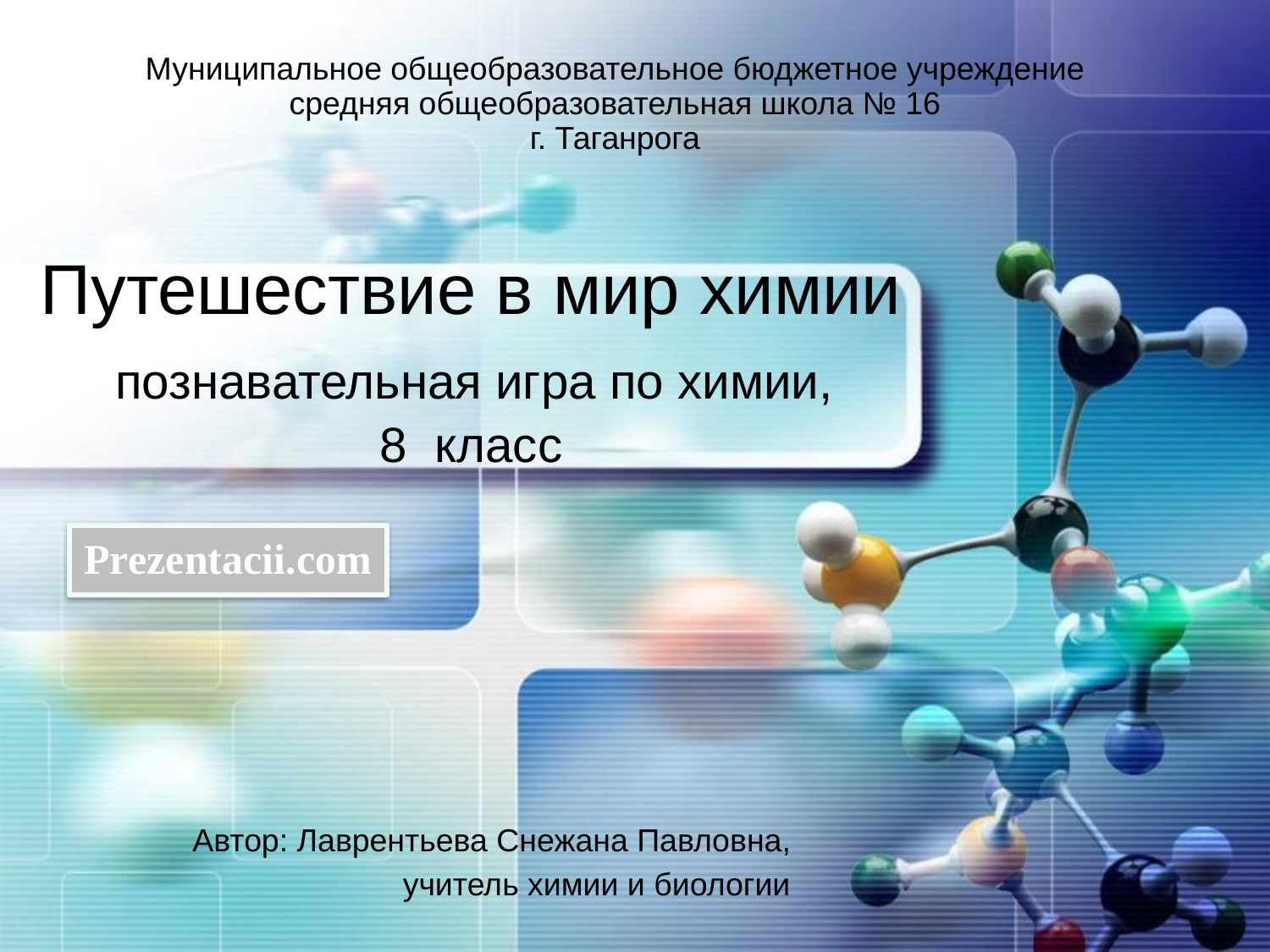

Муниципальное общеобразовательное бюджетное учреждение
средняя общеобразовательная школа № 16
г. Таганрога
# Путешествие в мир химии познавательная игра по химии, 8  класс
Prezentacii.com
Автор: Лаврентьева Снежана Павловна,
учитель химии и биологии